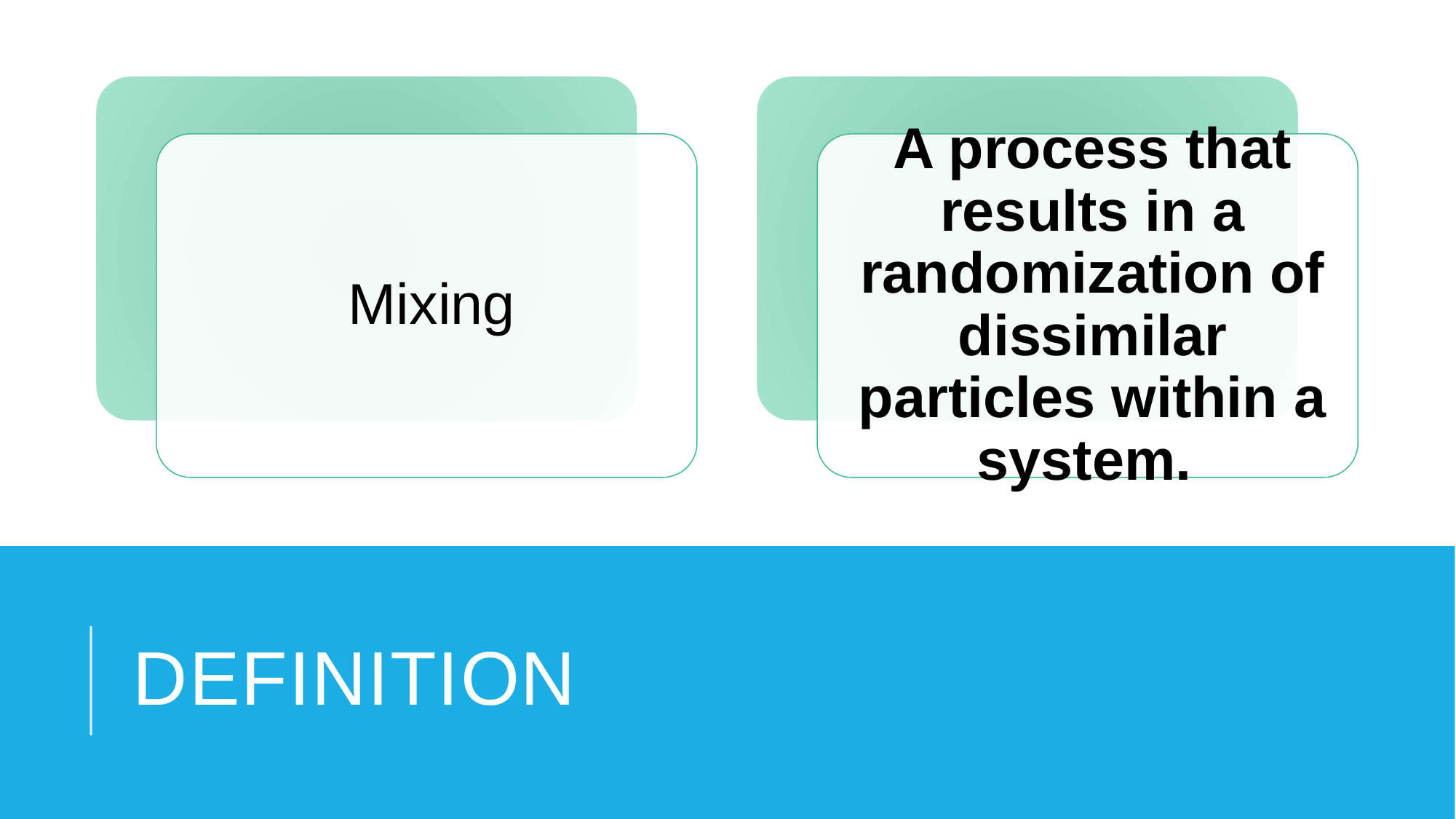

Mixing
A process that results in a randomization of dissimilar particles within a system.

# Definition